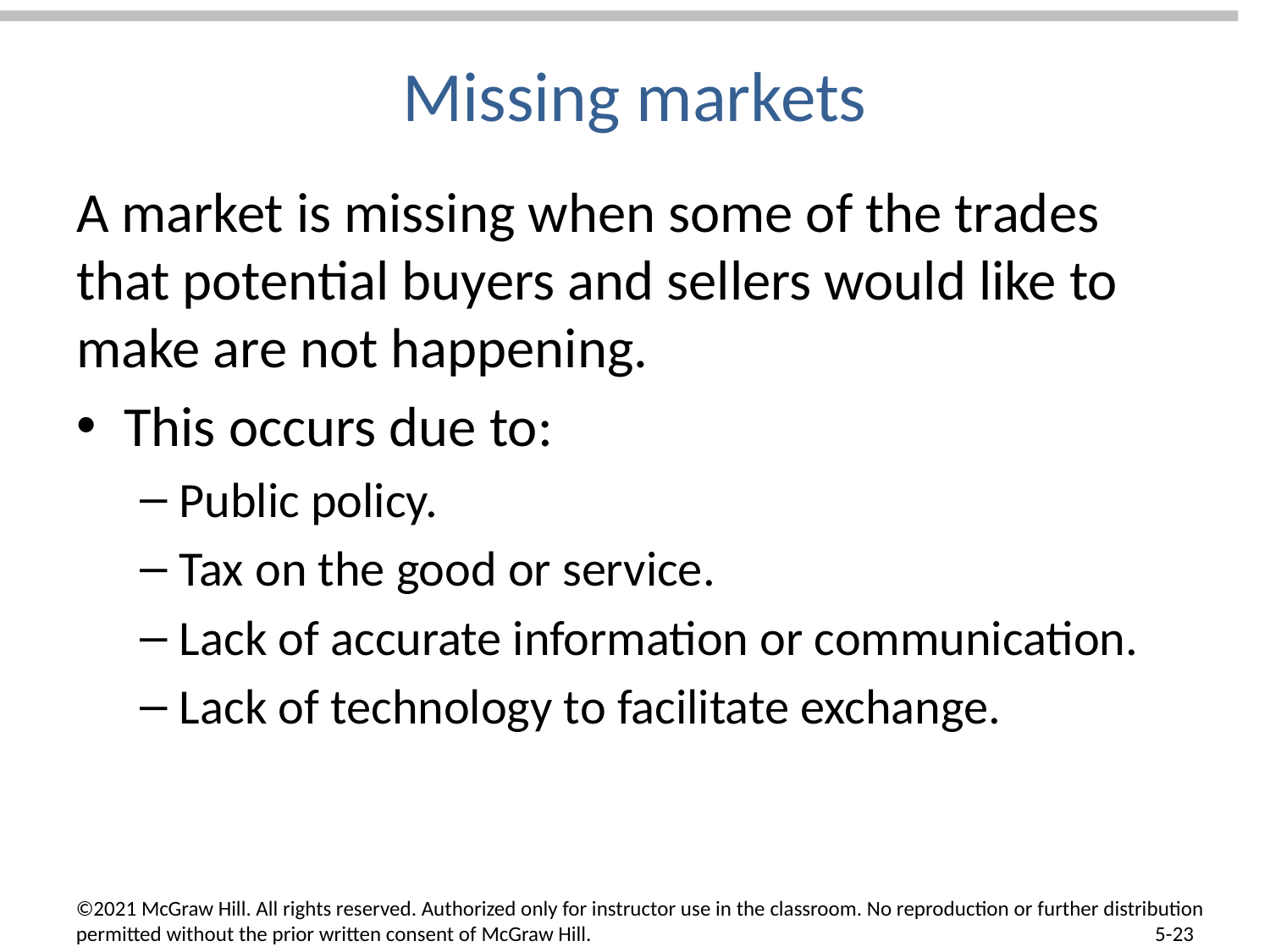

# Missing markets
A market is missing when some of the trades that potential buyers and sellers would like to make are not happening.
This occurs due to:
Public policy.
Tax on the good or service.
Lack of accurate information or communication.
Lack of technology to facilitate exchange.